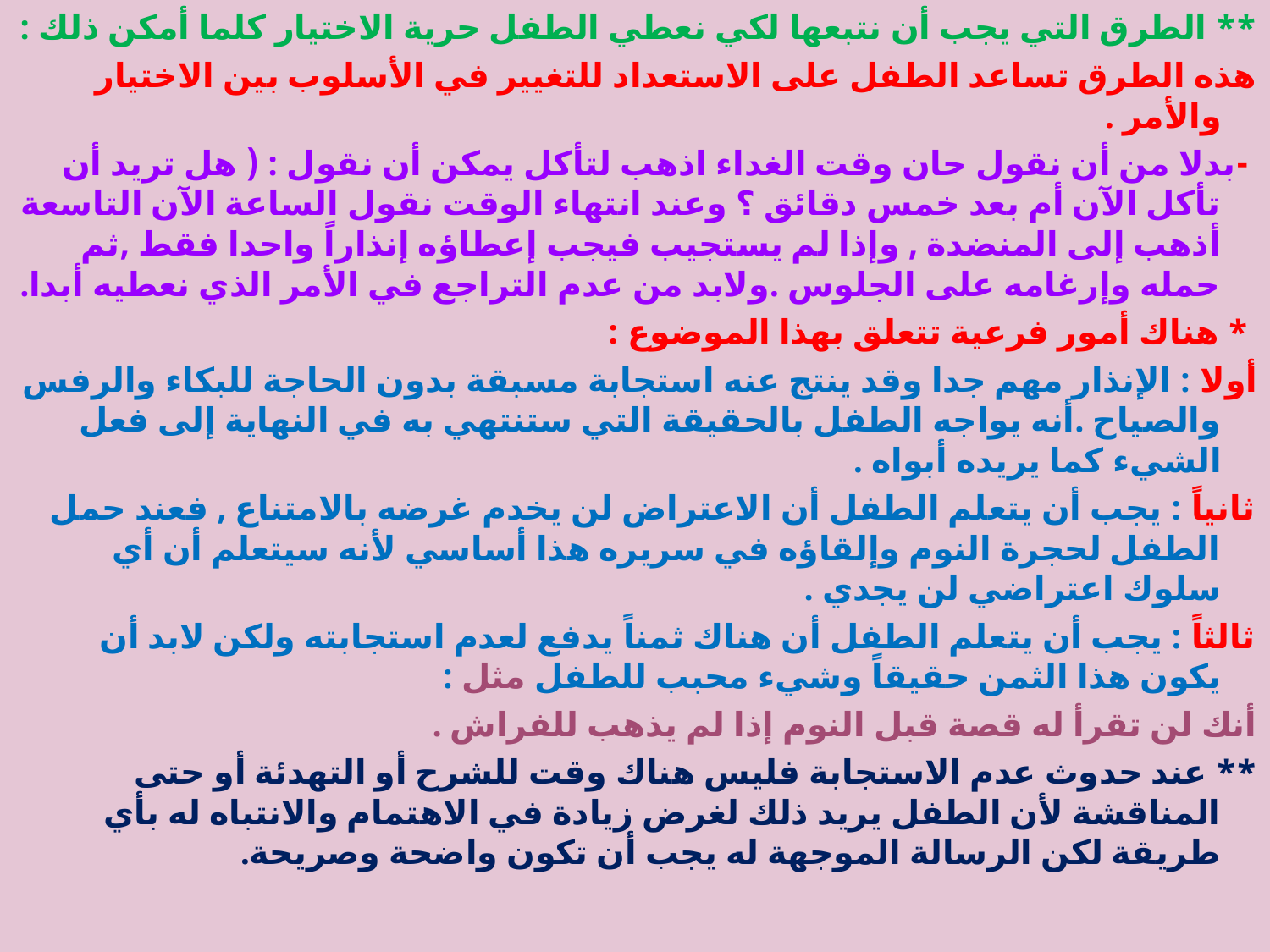

** الطرق التي يجب أن نتبعها لكي نعطي الطفل حرية الاختيار كلما أمكن ذلك :
هذه الطرق تساعد الطفل على الاستعداد للتغيير في الأسلوب بين الاختيار والأمر .
 -بدلا من أن نقول حان وقت الغداء اذهب لتأكل يمكن أن نقول : ( هل تريد أن تأكل الآن أم بعد خمس دقائق ؟ وعند انتهاء الوقت نقول الساعة الآن التاسعة أذهب إلى المنضدة , وإذا لم يستجيب فيجب إعطاؤه إنذاراً واحدا فقط ,ثم حمله وإرغامه على الجلوس .ولابد من عدم التراجع في الأمر الذي نعطيه أبدا.
 * هناك أمور فرعية تتعلق بهذا الموضوع :
أولا : الإنذار مهم جدا وقد ينتج عنه استجابة مسبقة بدون الحاجة للبكاء والرفس والصياح .أنه يواجه الطفل بالحقيقة التي ستنتهي به في النهاية إلى فعل الشيء كما يريده أبواه .
ثانياً : يجب أن يتعلم الطفل أن الاعتراض لن يخدم غرضه بالامتناع , فعند حمل الطفل لحجرة النوم وإلقاؤه في سريره هذا أساسي لأنه سيتعلم أن أي سلوك اعتراضي لن يجدي .
ثالثاً : يجب أن يتعلم الطفل أن هناك ثمناً يدفع لعدم استجابته ولكن لابد أن يكون هذا الثمن حقيقاً وشيء محبب للطفل مثل :
أنك لن تقرأ له قصة قبل النوم إذا لم يذهب للفراش .
** عند حدوث عدم الاستجابة فليس هناك وقت للشرح أو التهدئة أو حتى المناقشة لأن الطفل يريد ذلك لغرض زيادة في الاهتمام والانتباه له بأي طريقة لكن الرسالة الموجهة له يجب أن تكون واضحة وصريحة.